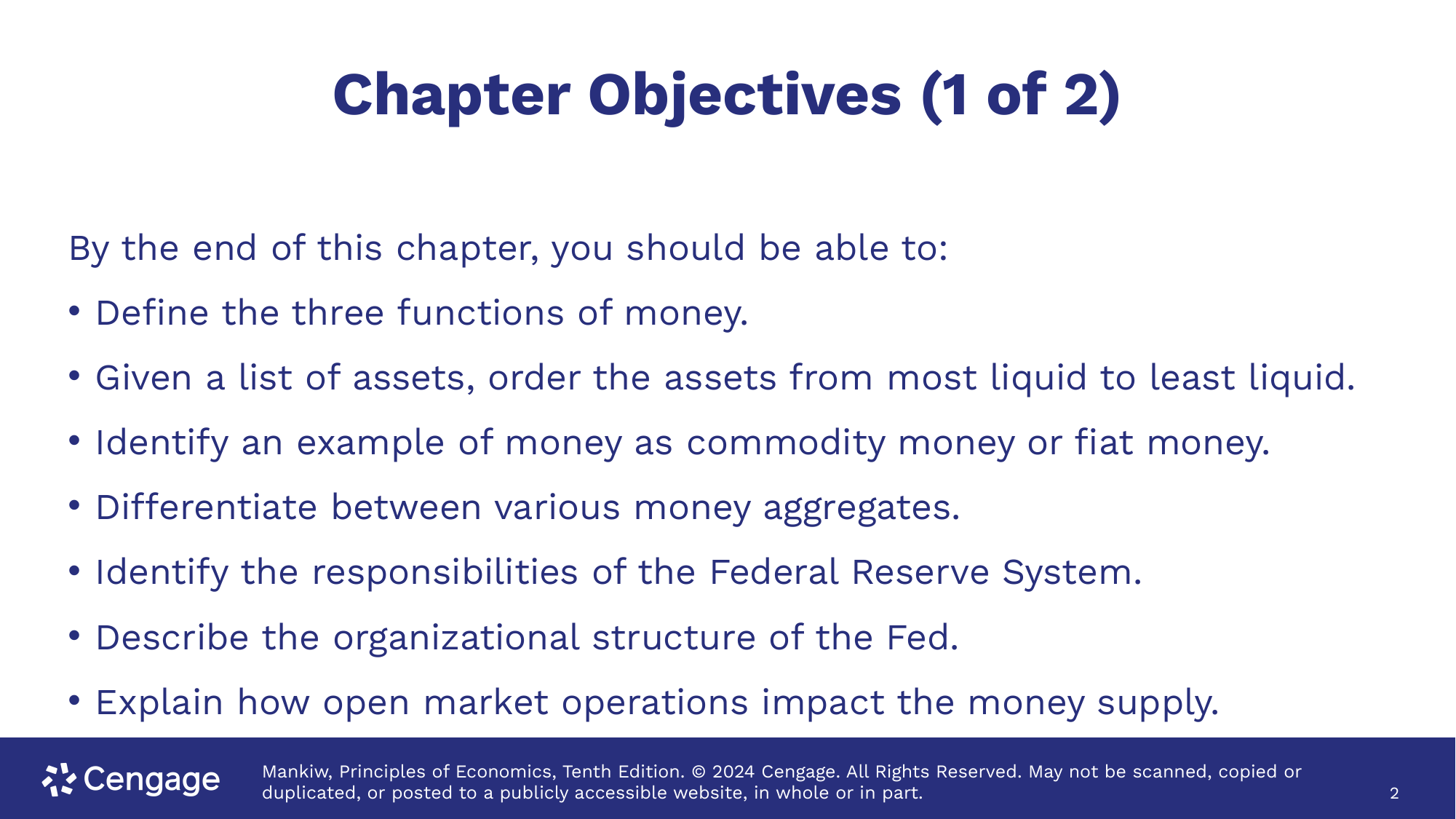

# Chapter Objectives (1 of 2)
By the end of this chapter, you should be able to:
Define the three functions of money.
Given a list of assets, order the assets from most liquid to least liquid.
Identify an example of money as commodity money or fiat money.
Differentiate between various money aggregates.
Identify the responsibilities of the Federal Reserve System.
Describe the organizational structure of the Fed.
Explain how open market operations impact the money supply.